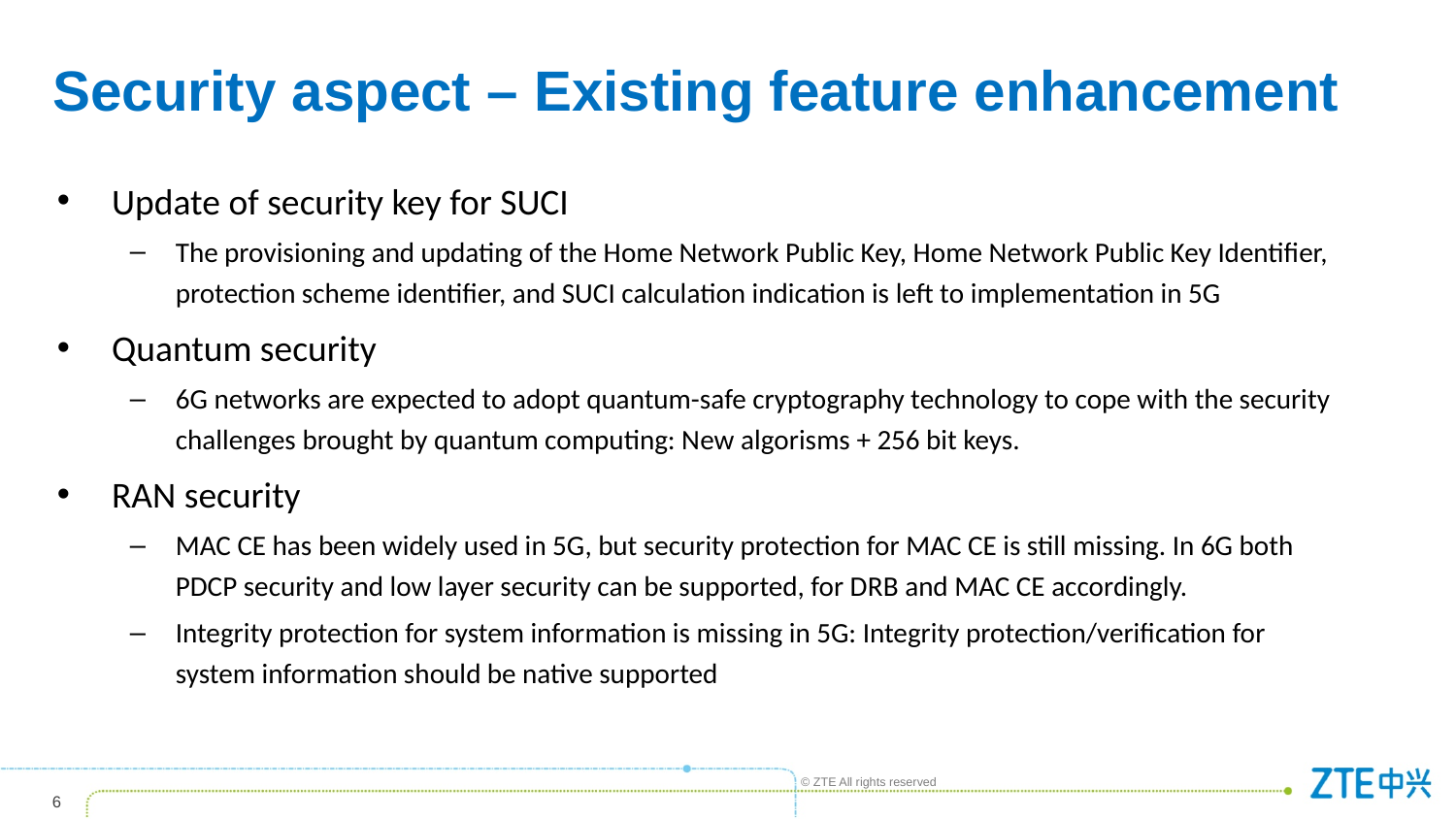

# Security aspect – Existing feature enhancement
Update of security key for SUCI
The provisioning and updating of the Home Network Public Key, Home Network Public Key Identifier, protection scheme identifier, and SUCI calculation indication is left to implementation in 5G
Quantum security
6G networks are expected to adopt quantum-safe cryptography technology to cope with the security challenges brought by quantum computing: New algorisms + 256 bit keys.
RAN security
MAC CE has been widely used in 5G, but security protection for MAC CE is still missing. In 6G both PDCP security and low layer security can be supported, for DRB and MAC CE accordingly.
Integrity protection for system information is missing in 5G: Integrity protection/verification for system information should be native supported